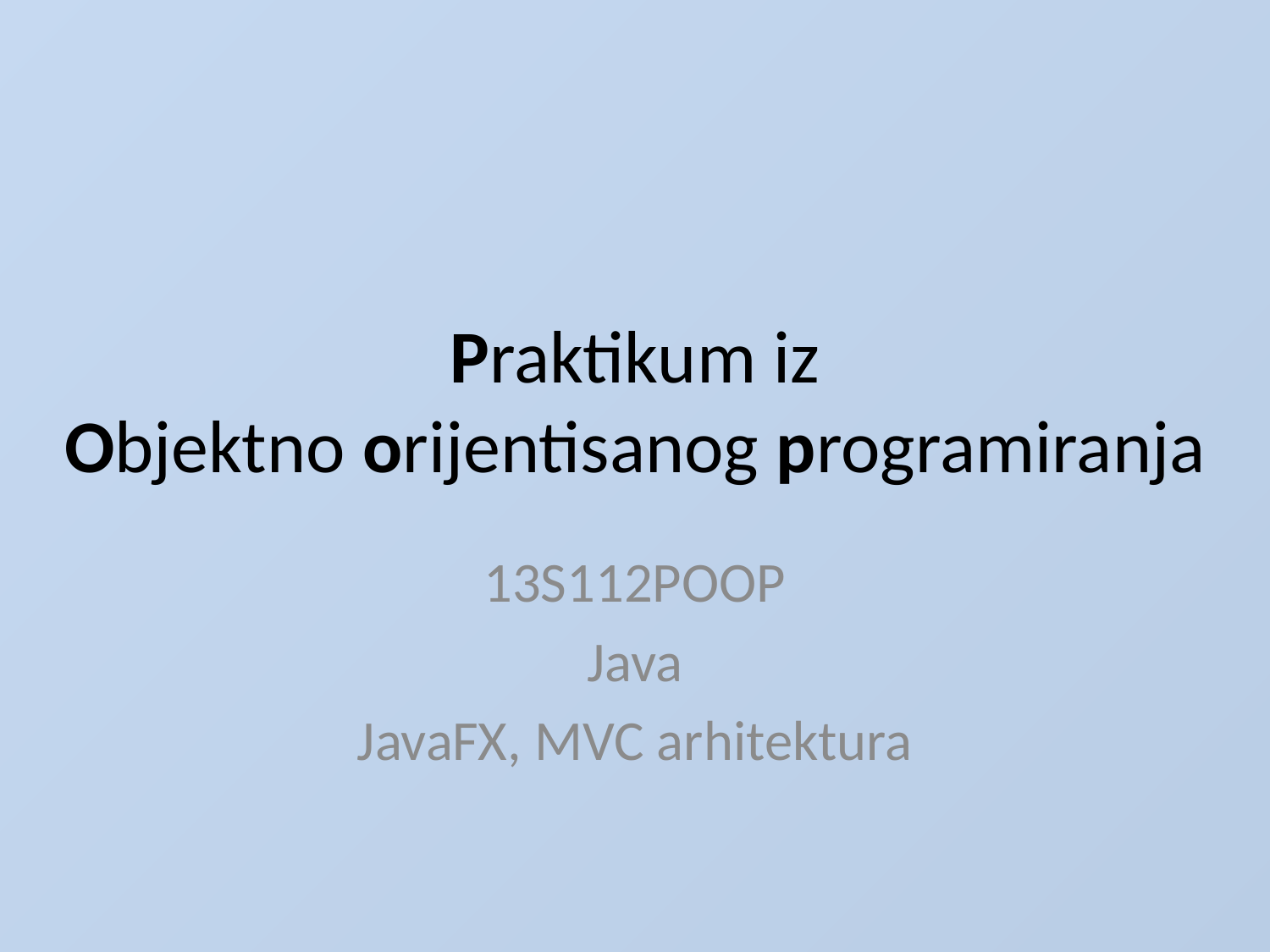

# Praktikum iz Objektno orijentisanog programiranja
13S112POOP
Java
JavaFX, MVC arhitektura